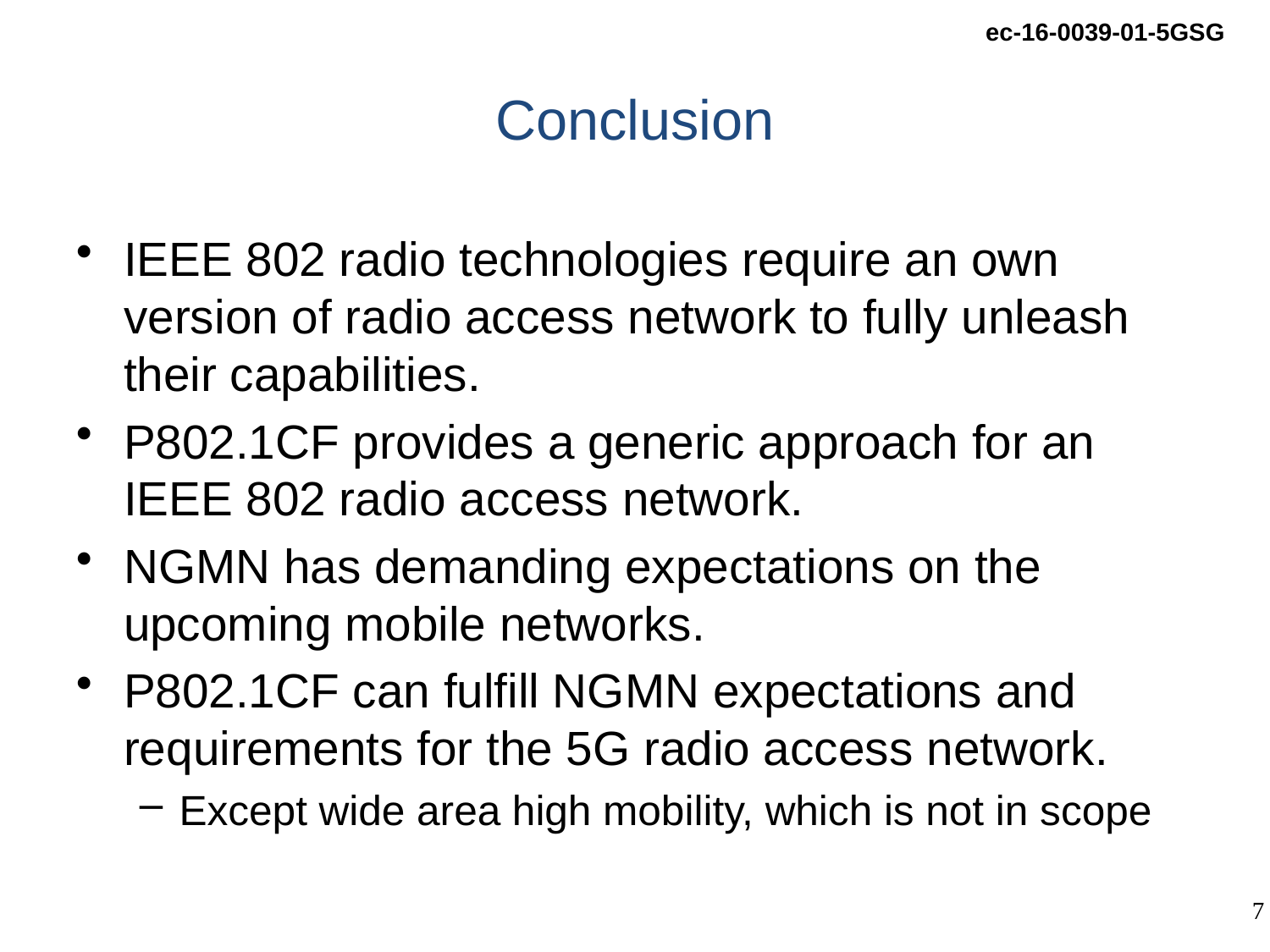

# Conclusion
IEEE 802 radio technologies require an own version of radio access network to fully unleash their capabilities.
P802.1CF provides a generic approach for an IEEE 802 radio access network.
NGMN has demanding expectations on the upcoming mobile networks.
P802.1CF can fulfill NGMN expectations and requirements for the 5G radio access network.
Except wide area high mobility, which is not in scope